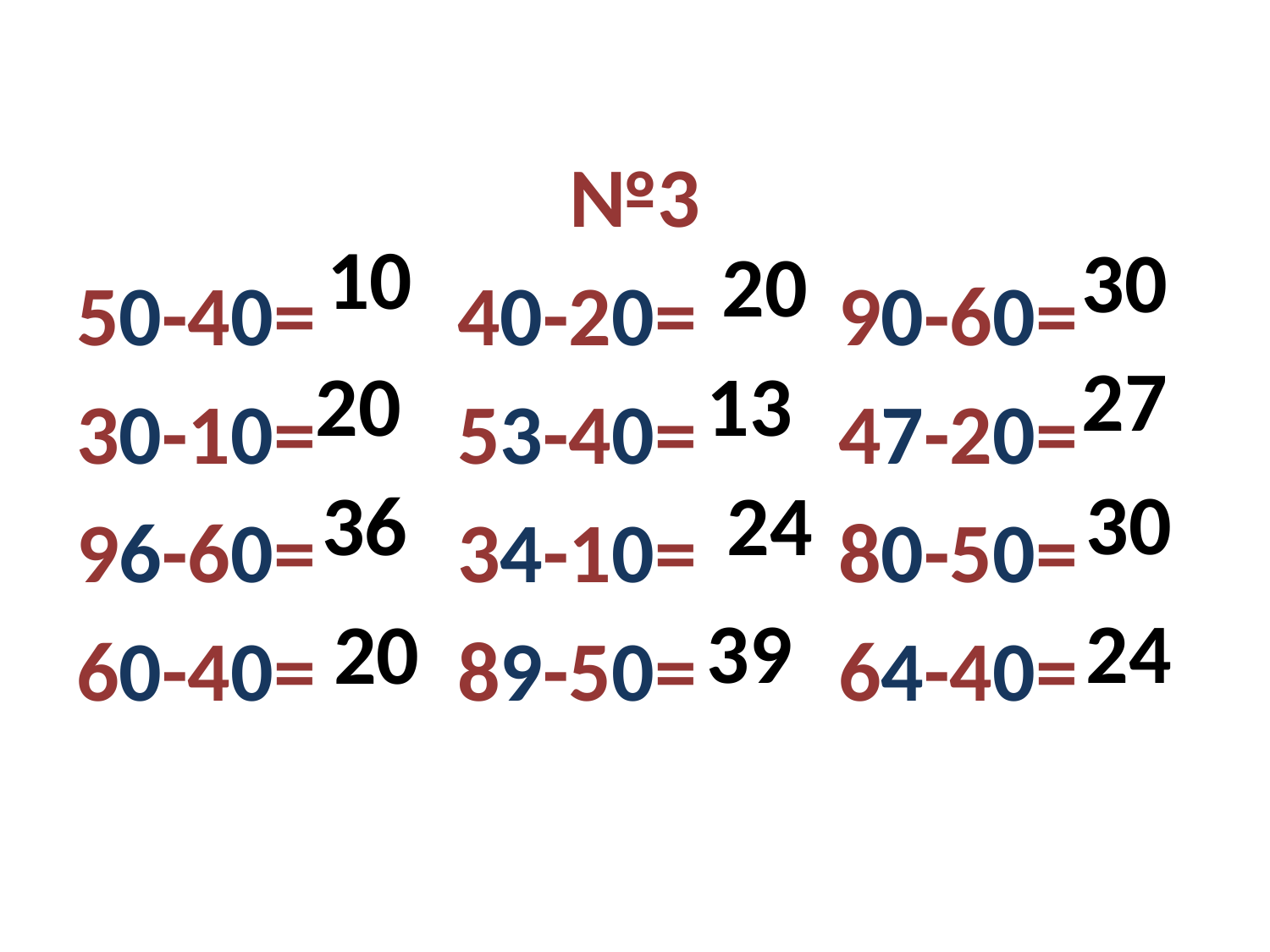

№3
50-40=		40-20=		90-60=
30-10=		53-40=		47-20=
96-60=		34-10=		80-50=
60-40=		89-50=		64-40=
30
10
20
27
20
13
30
36
24
39
24
20